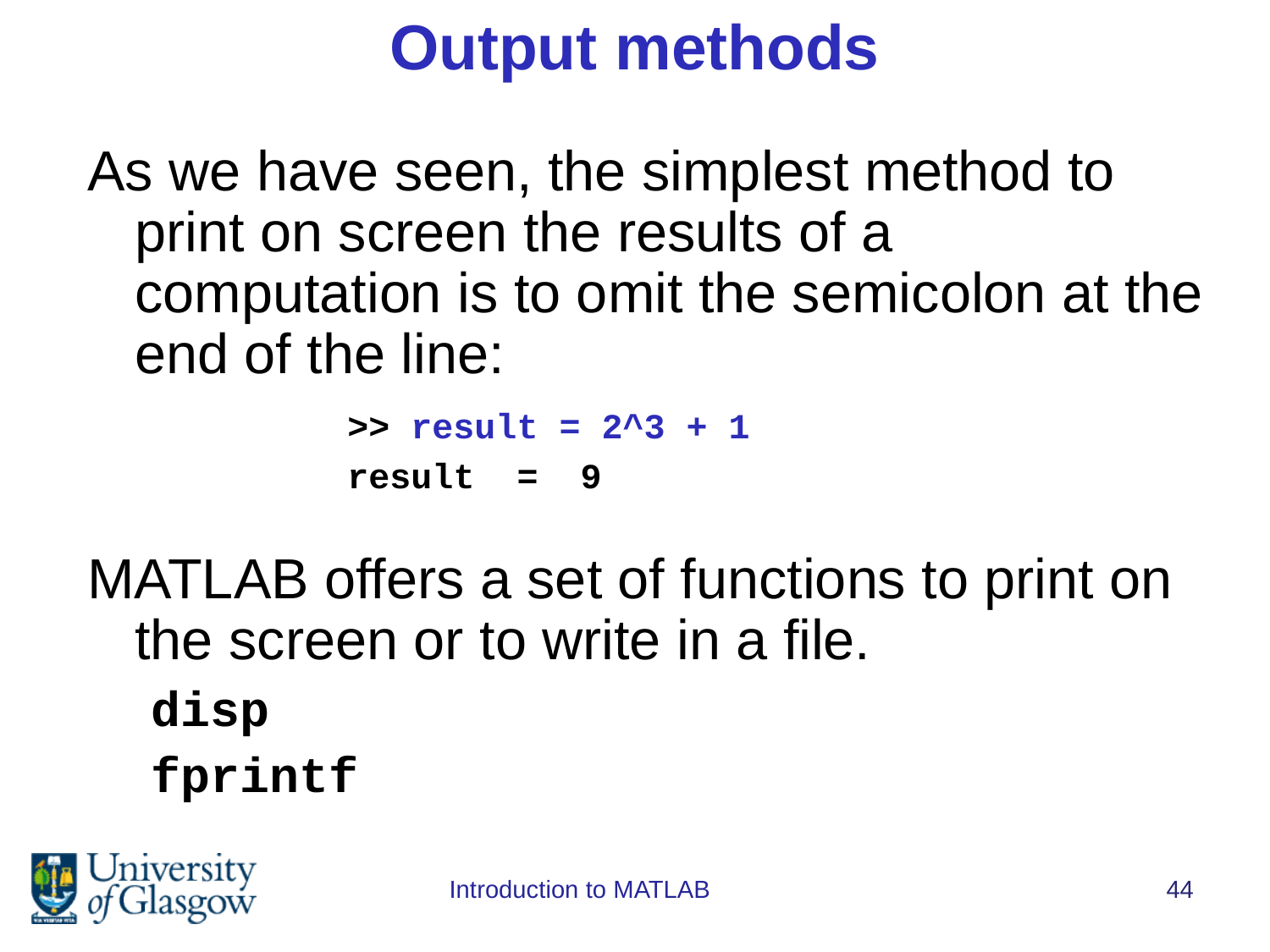

# Output methods
As we have seen, the simplest method to print on screen the results of a computation is to omit the semicolon at the end of the line:

MATLAB offers a set of functions to print on the screen or to write in a file.
disp
fprintf
>> result = 2^3 + 1
result  =  9
Introduction to MATLAB
44